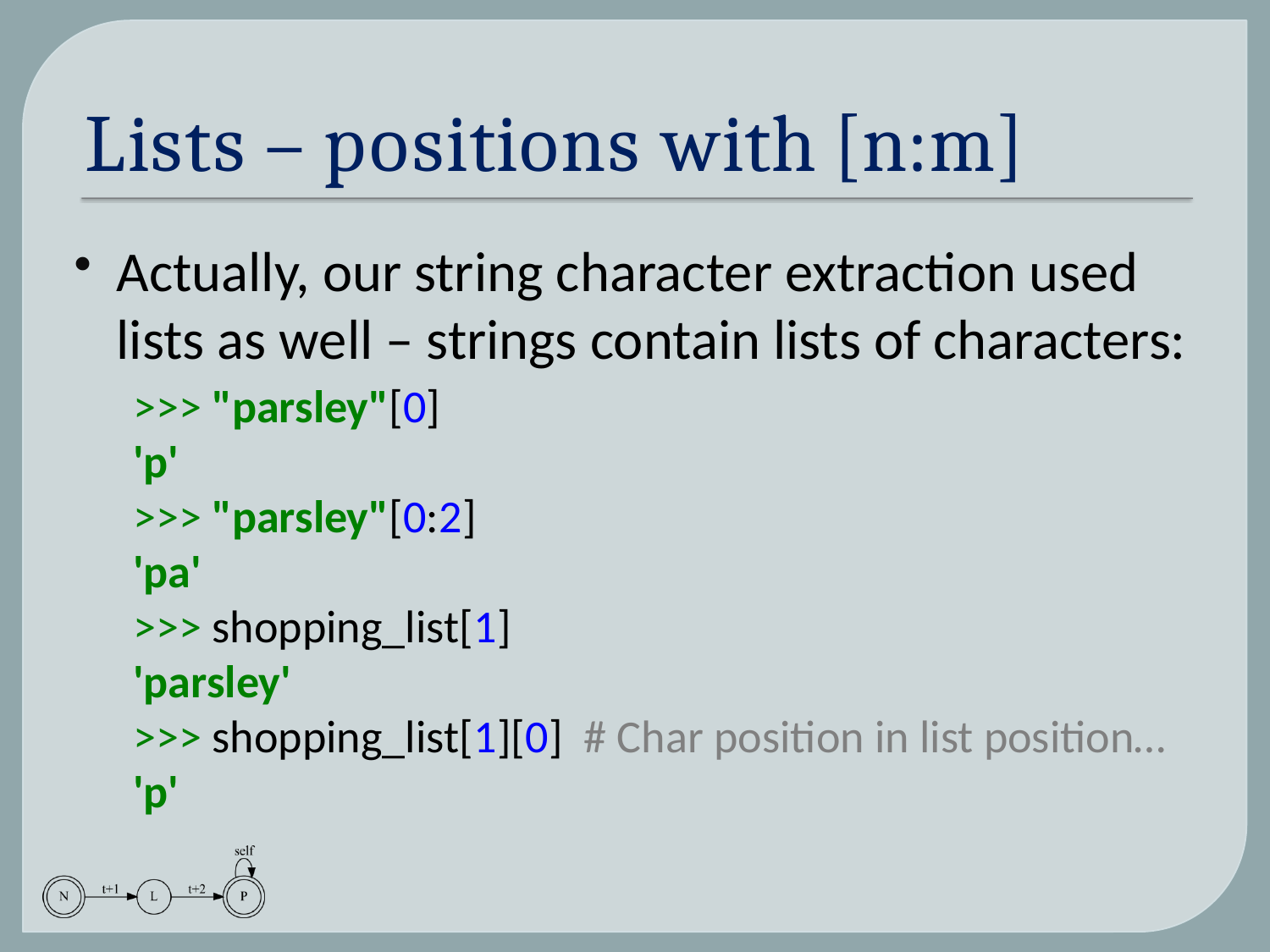

# Lists – positions with [n:m]
Actually, our string character extraction used lists as well – strings contain lists of characters:
>>> "parsley"[0]
'p'
>>> "parsley"[0:2]
'pa'
>>> shopping_list[1]
'parsley'
>>> shopping_list[1][0]  # Char position in list position…
'p'